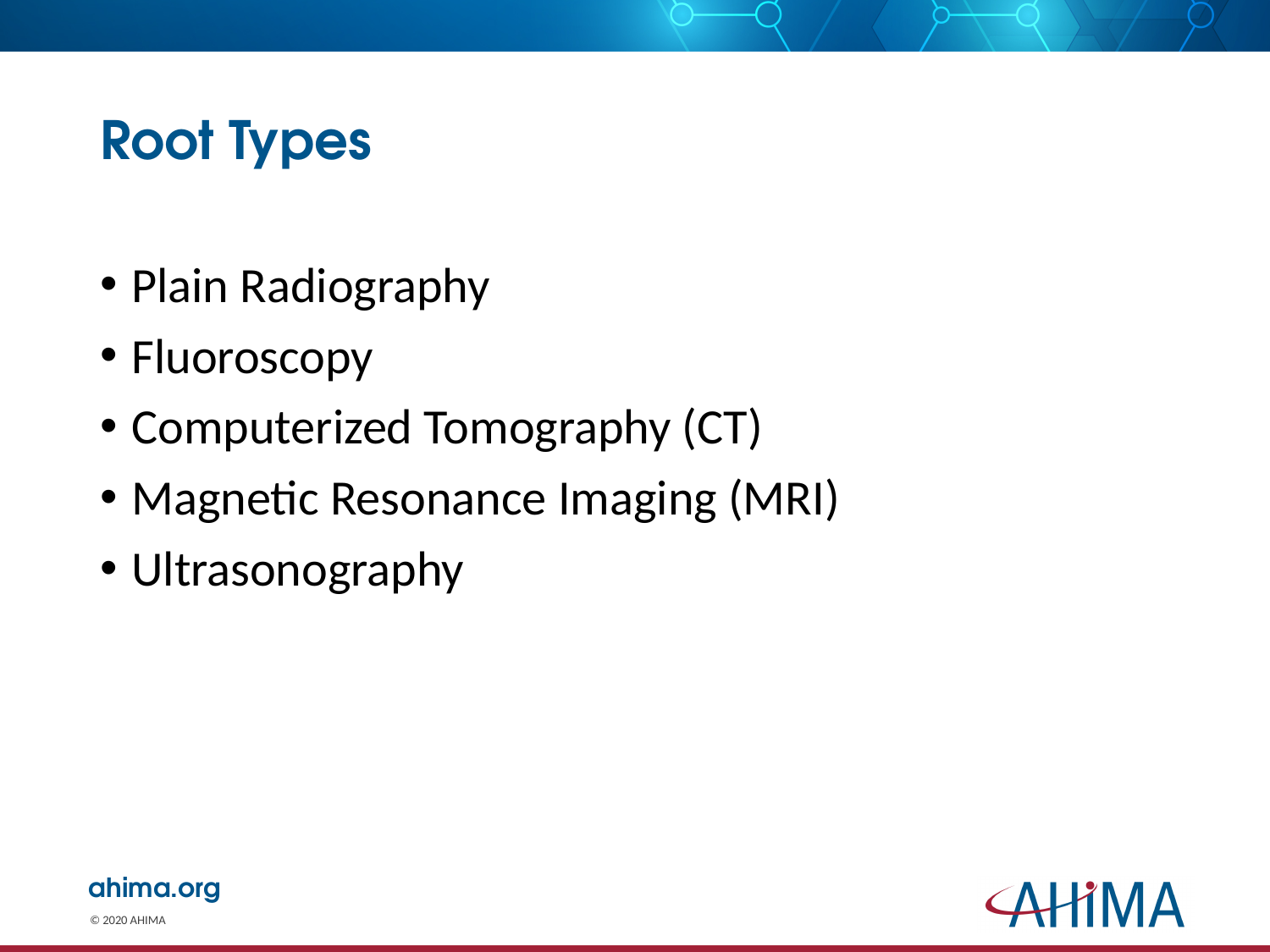

# Root Types
Plain Radiography
Fluoroscopy
Computerized Tomography (CT)
Magnetic Resonance Imaging (MRI)
Ultrasonography